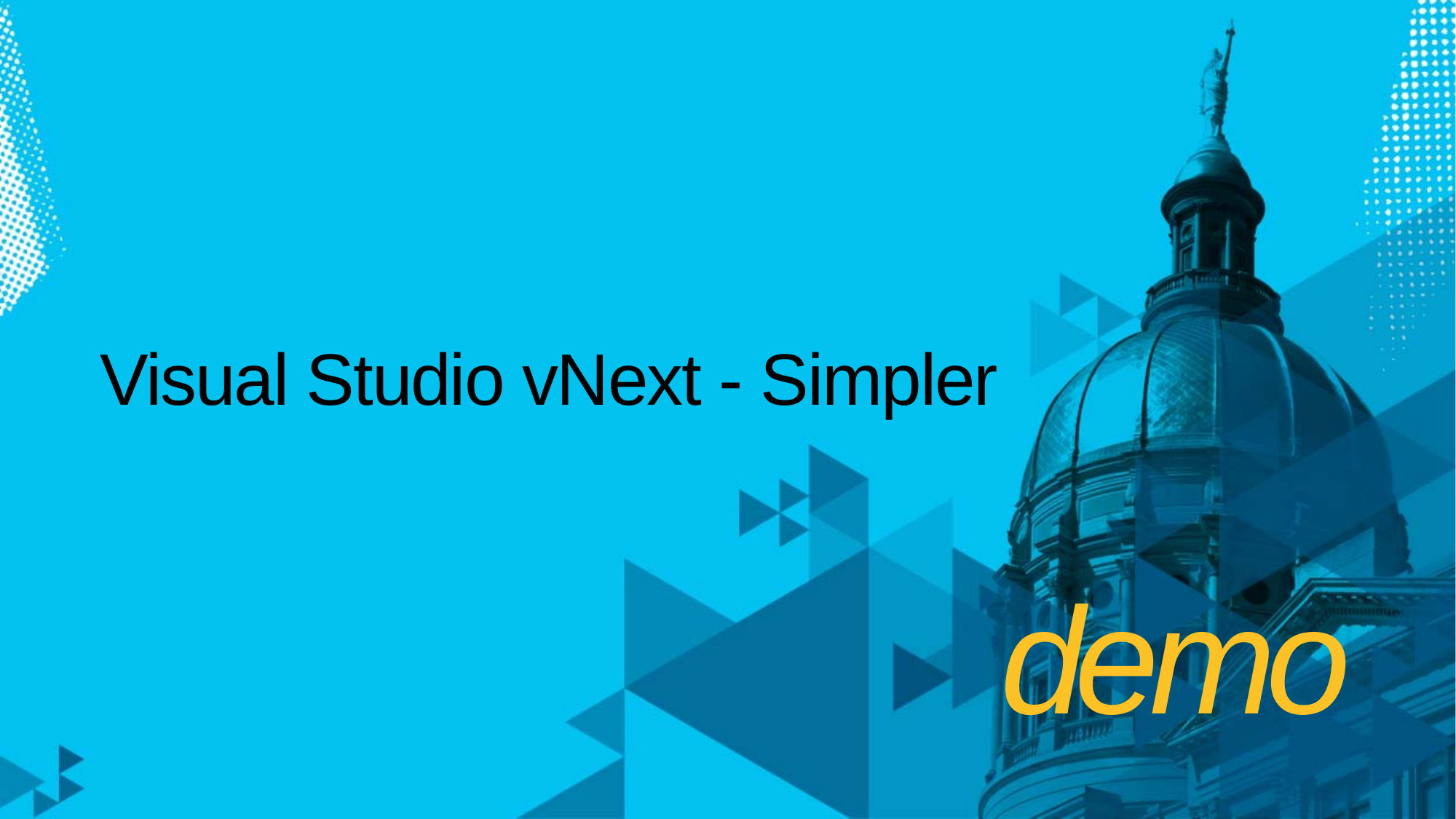

# Visual Studio vNext - Simpler
demo